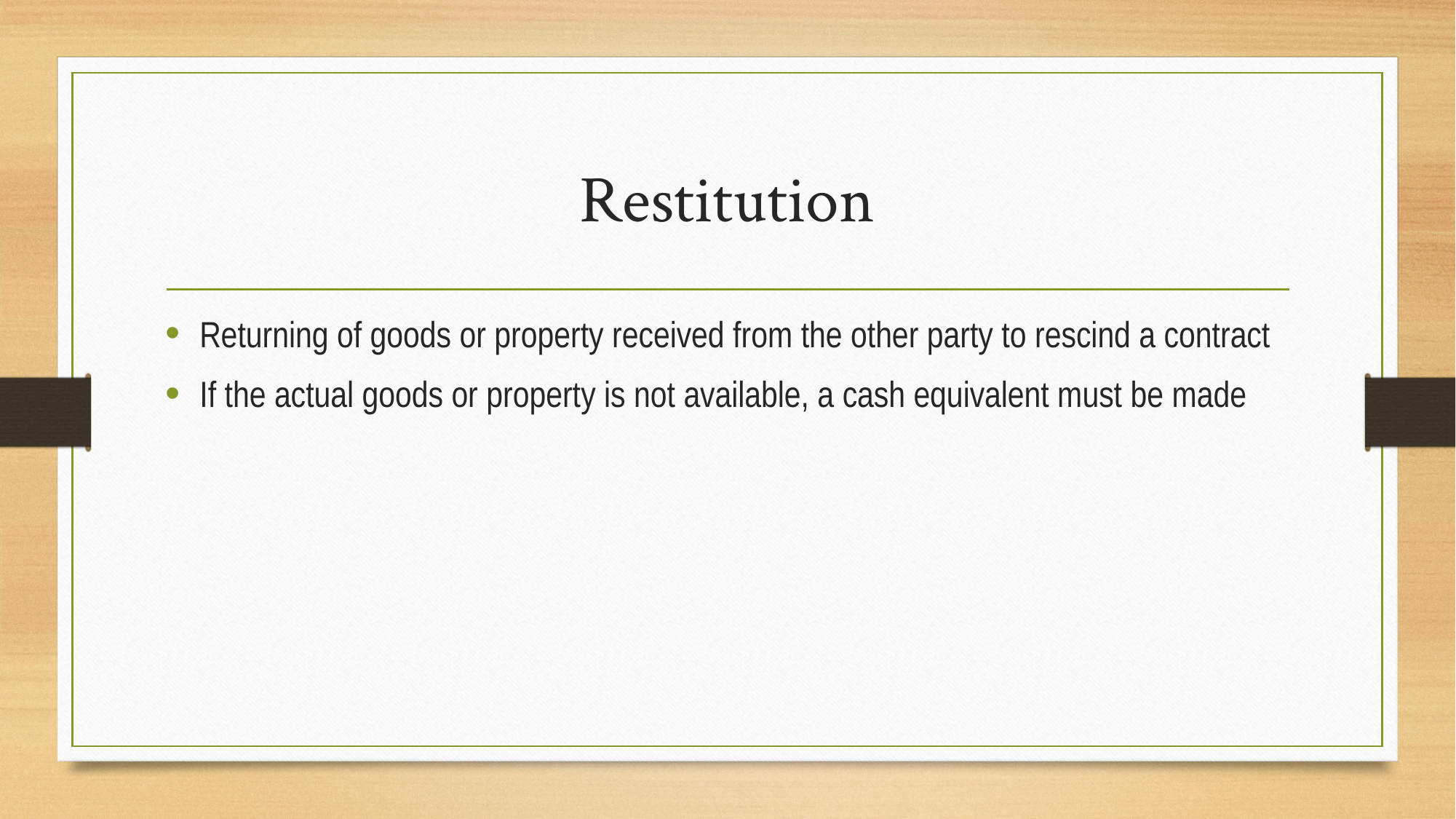

# Restitution
Returning of goods or property received from the other party to rescind a contract
If the actual goods or property is not available, a cash equivalent must be made